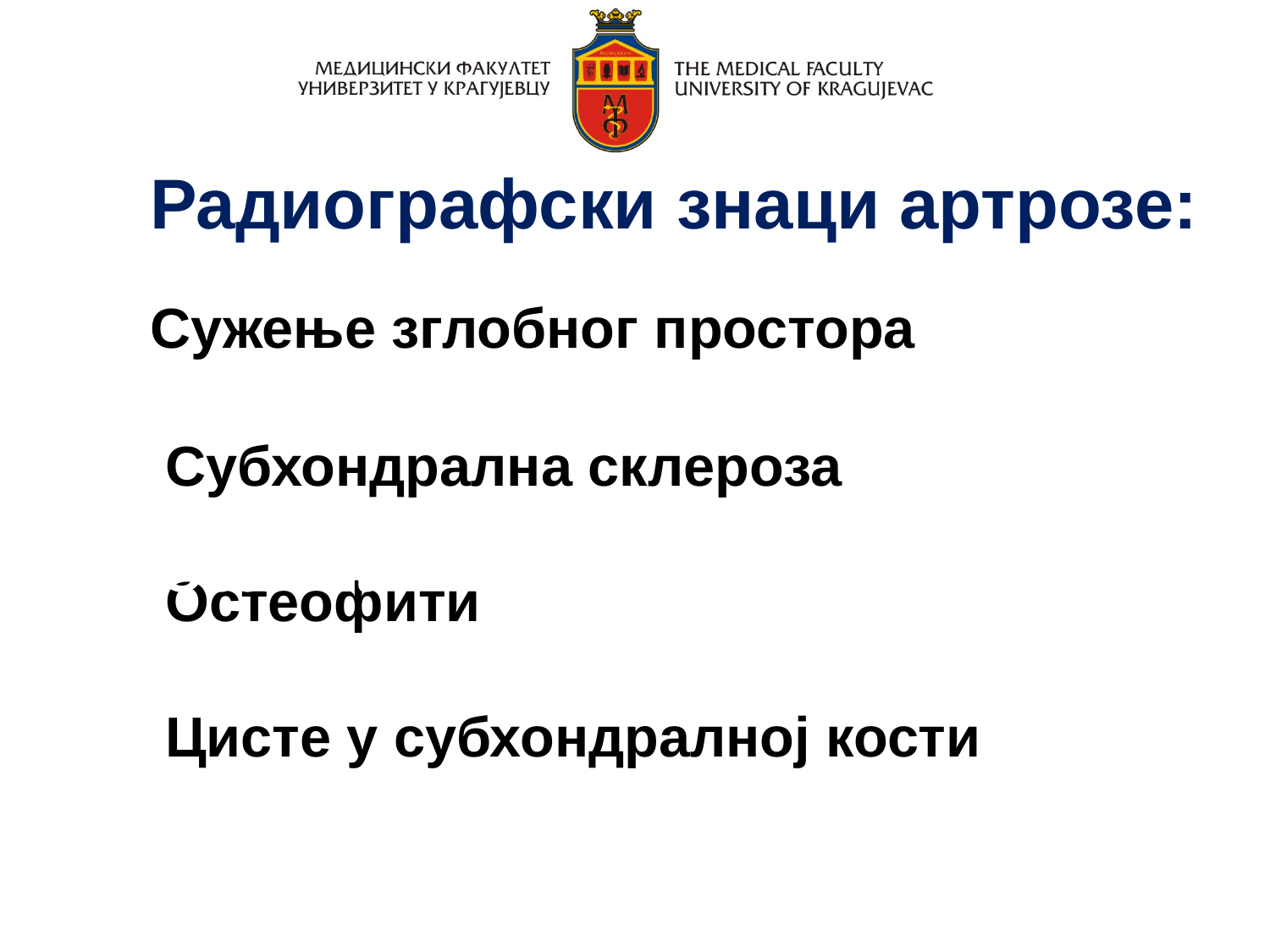

Радиографски знаци артрозе:
Сужење зглобног простора

   Субхондрална склероза

   Oстеофити

   Цисте у субхондралној кости

Osteofiti